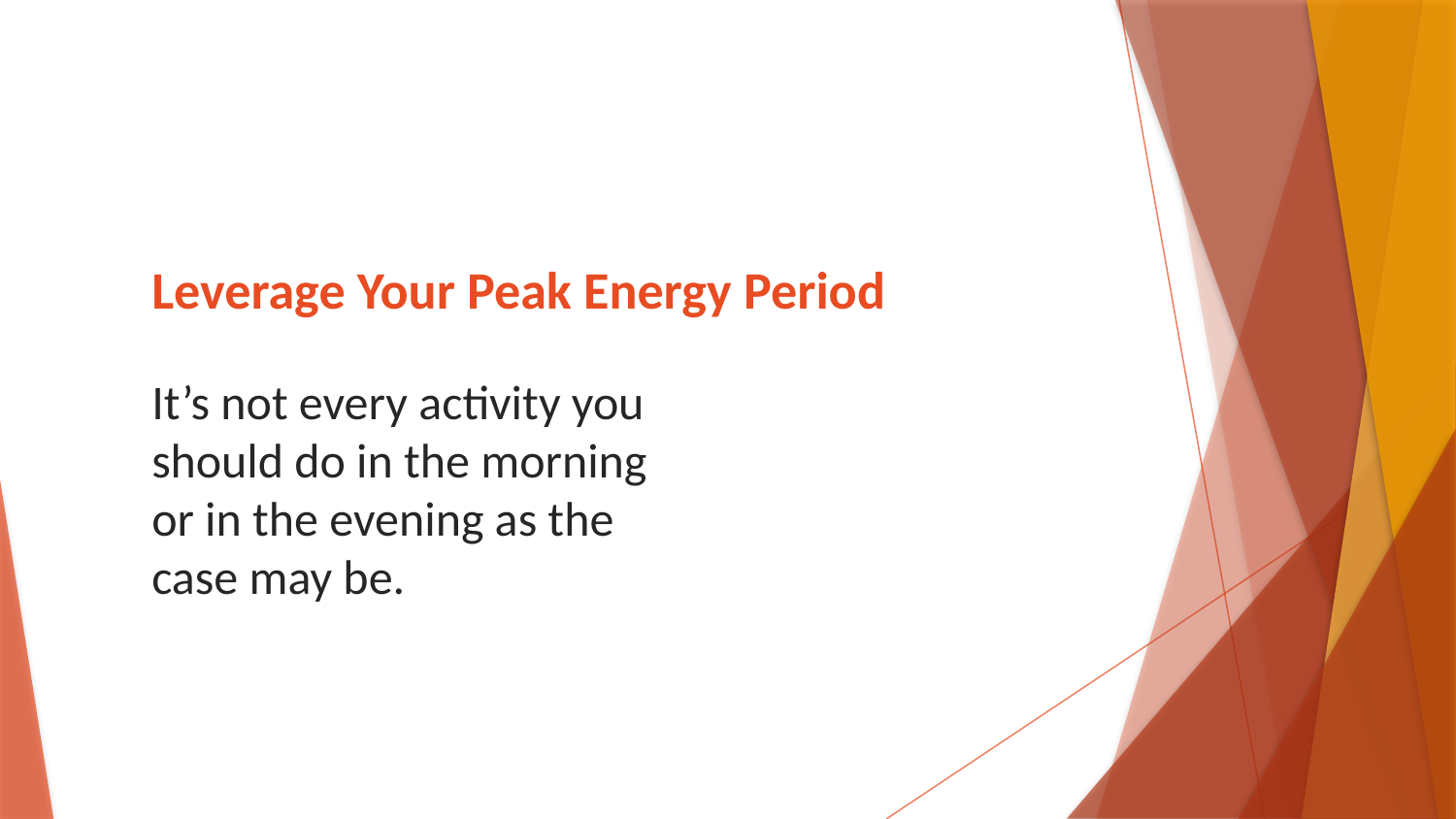

# Leverage Your Peak Energy Period
It’s not every activity you should do in the morning or in the evening as the case may be.